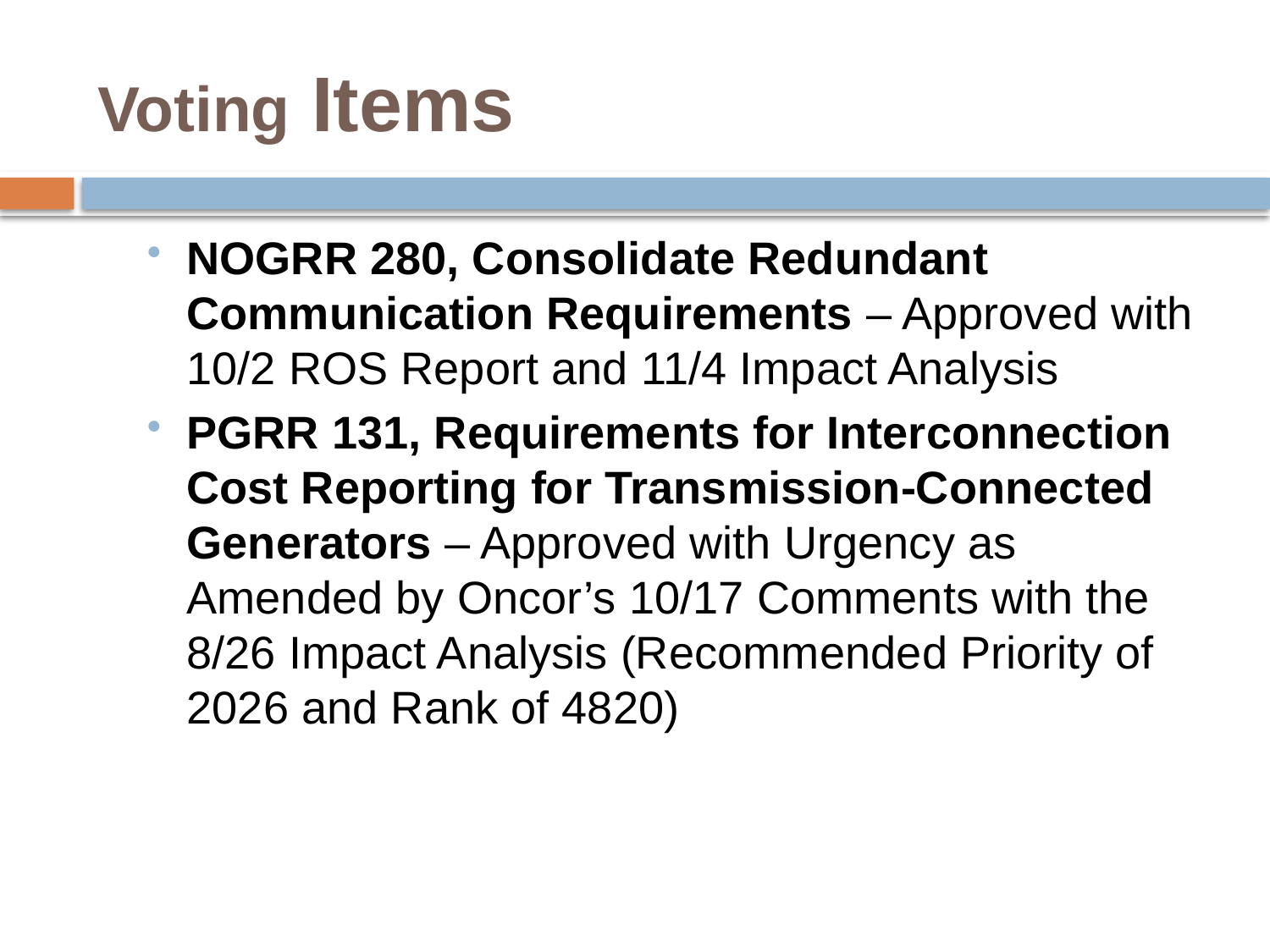

# Voting Items
NOGRR 280, Consolidate Redundant Communication Requirements – Approved with 10/2 ROS Report and 11/4 Impact Analysis
PGRR 131, Requirements for Interconnection Cost Reporting for Transmission-Connected Generators – Approved with Urgency as Amended by Oncor’s 10/17 Comments with the 8/26 Impact Analysis (Recommended Priority of 2026 and Rank of 4820)